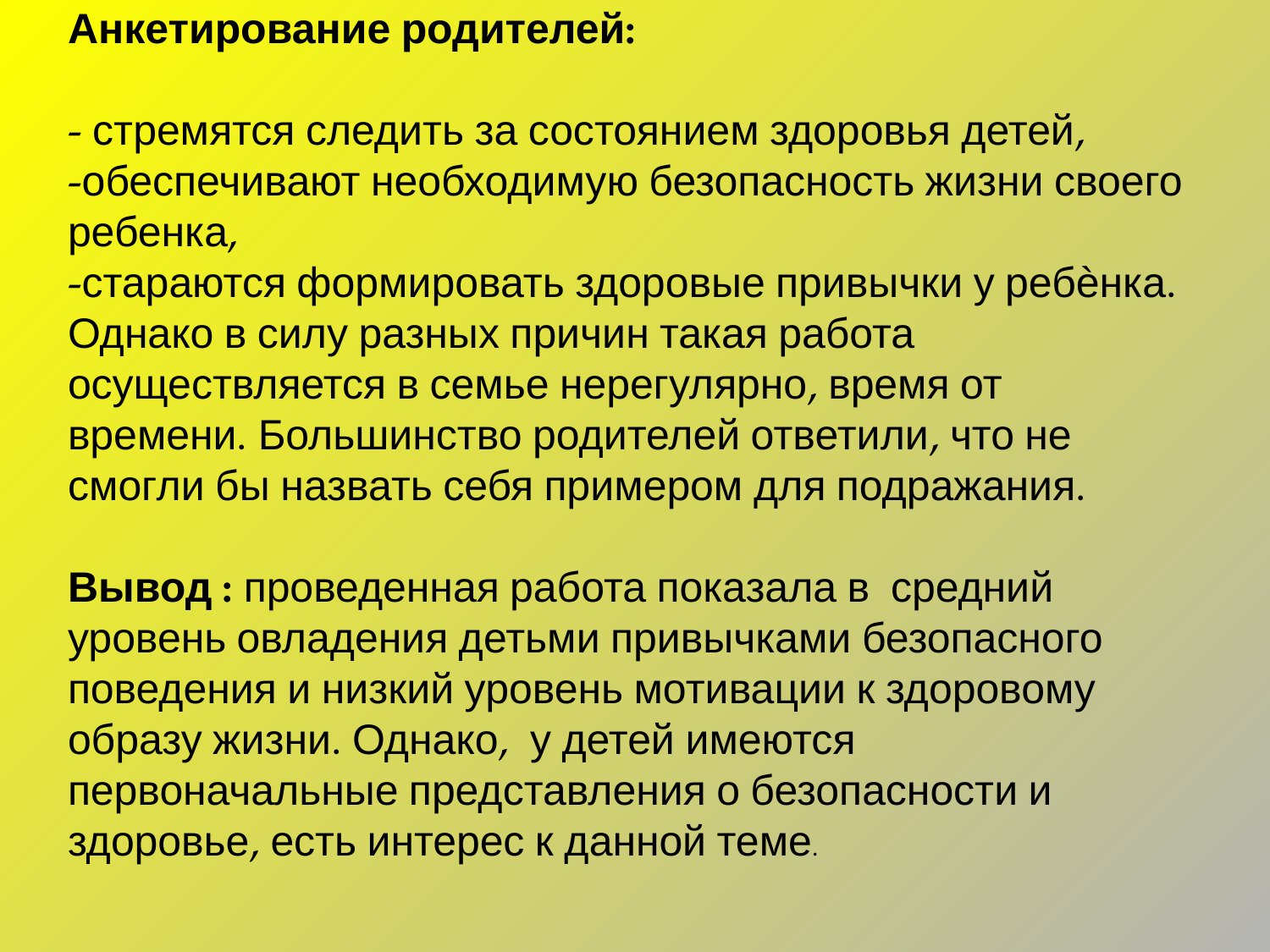

Анкетирование родителей:

- стремятся следить за состоянием здоровья детей,
-обеспечивают необходимую безопасность жизни своего ребенка,
-стараются формировать здоровые привычки у ребѐнка.
Однако в силу разных причин такая работа осуществляется в семье нерегулярно, время от времени. Большинство родителей ответили, что не смогли бы назвать себя примером для подражания.

Вывод : проведенная работа показала в  средний уровень овладения детьми привычками безопасного поведения и низкий уровень мотивации к здоровому образу жизни. Однако,  у детей имеются первоначальные представления о безопасности и здоровье, есть интерес к данной теме.